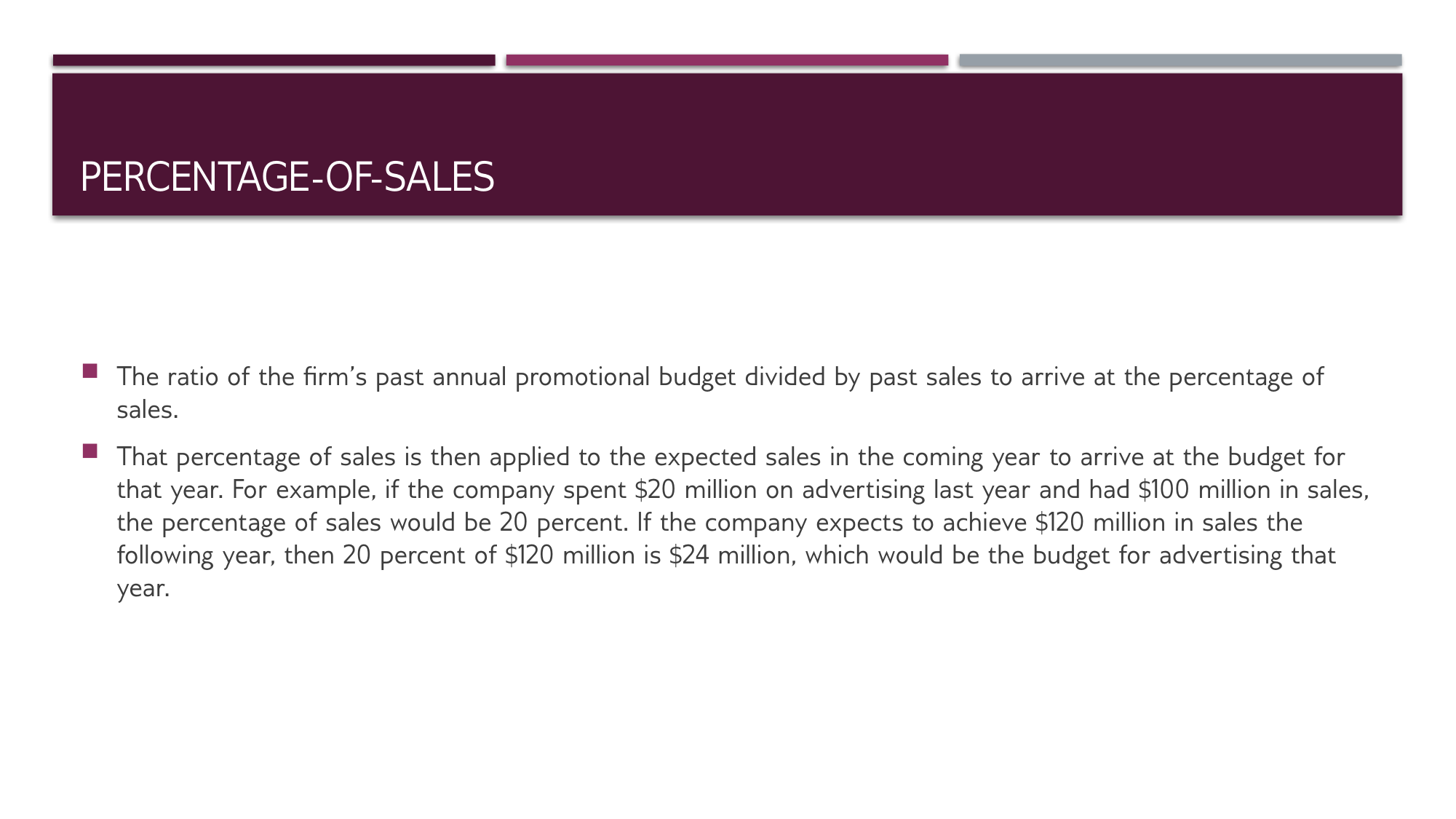

# Percentage-of-sales
The ratio of the firm’s past annual promotional budget divided by past sales to arrive at the percentage of sales.
That percentage of sales is then applied to the expected sales in the coming year to arrive at the budget for that year. For example, if the company spent $20 million on advertising last year and had $100 million in sales, the percentage of sales would be 20 percent. If the company expects to achieve $120 million in sales the following year, then 20 percent of $120 million is $24 million, which would be the budget for advertising that year.